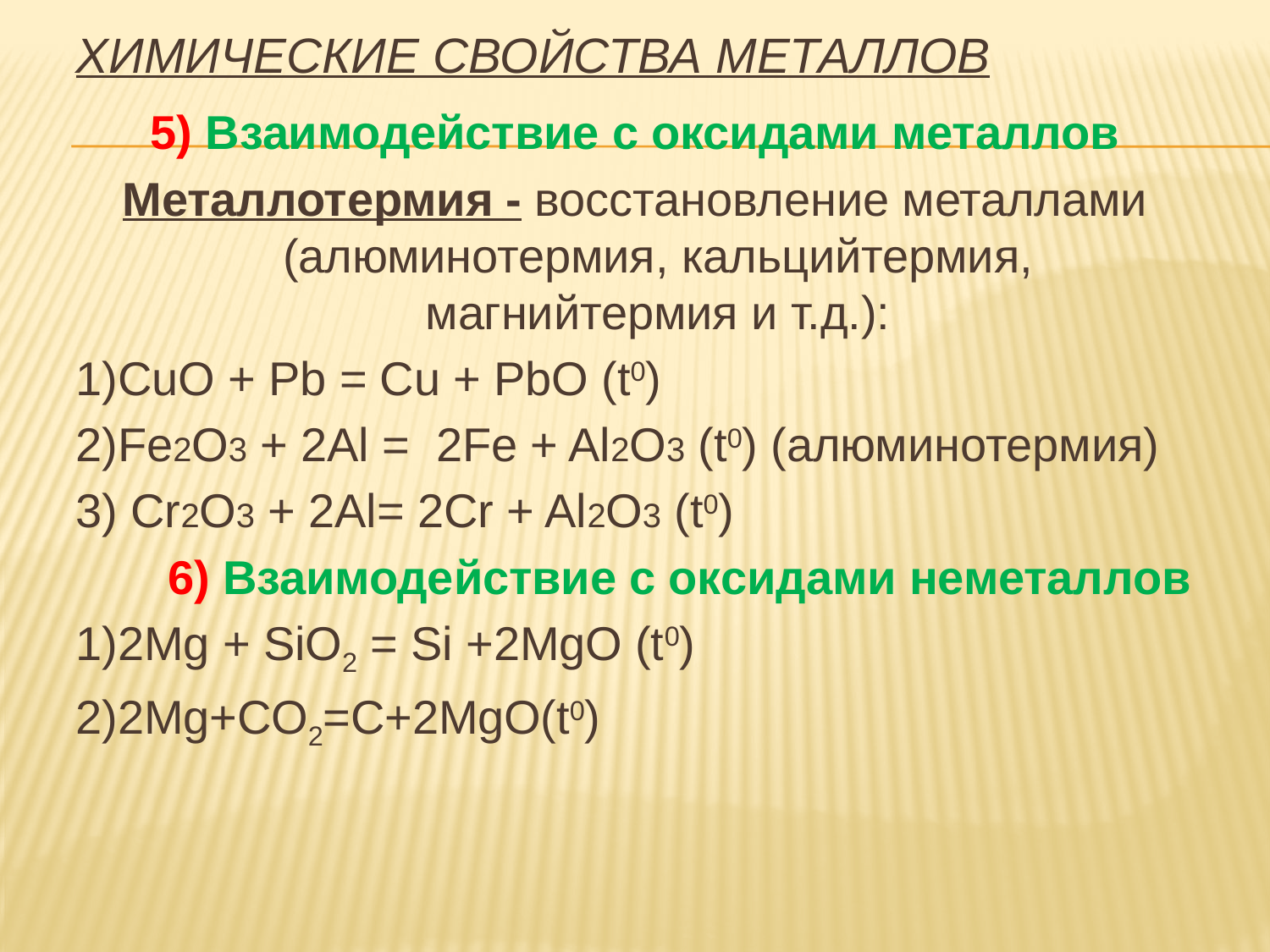

# Химические свойства металлов
5) Взаимодействие с оксидами металлов
Металлотермия - восстановление металлами (алюминотермия, кальцийтермия, магнийтермия и т.д.):
1)CuO + Pb = Cu + PbO (t0)
2)Fe2O3 + 2Al =  2Fe + Al2O3 (t0) (алюминотермия)
3) Cr2O3 + 2Al= 2Cr + Al2O3 (t0)
       6) Взаимодействие с оксидами неметаллов
1)2Mg + SiO2 = Si +2MgО (t0)
2)2Mg+CO2=С+2MgО(t0)